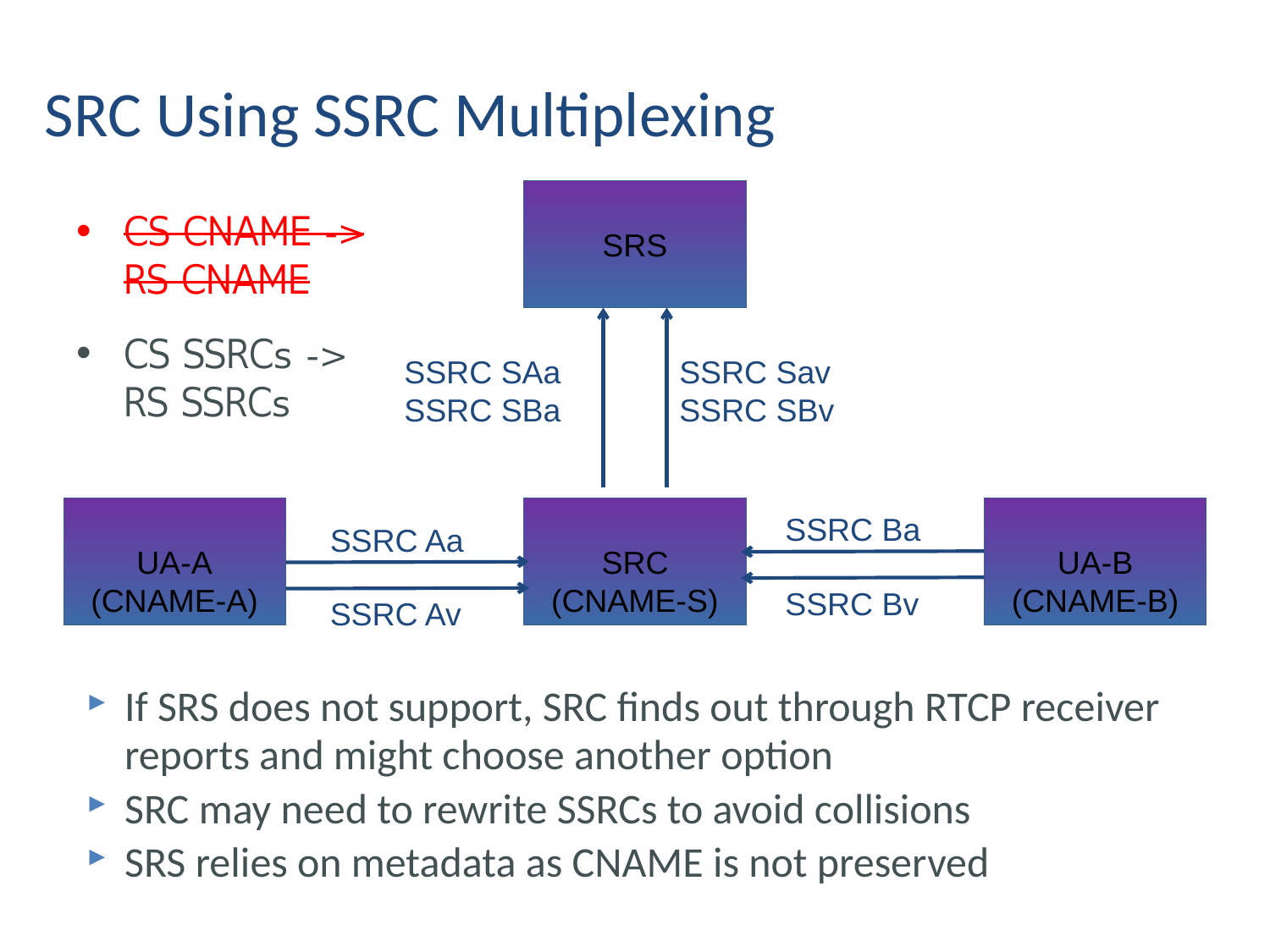

# SRC Using SSRC Multiplexing

SRS

CS CNAME -> RS CNAME
CS SSRCs -> RS SSRCs
SSRC SAa
SSRC SBa
SSRC Sav
SSRC SBv

UA-A
(CNAME-A)

SRC (CNAME-S)

UA-B (CNAME-B)
SSRC Ba
SSRC Aa
SSRC Bv
SSRC Av
If SRS does not support, SRC finds out through RTCP receiver reports and might choose another option
SRC may need to rewrite SSRCs to avoid collisions
SRS relies on metadata as CNAME is not preserved